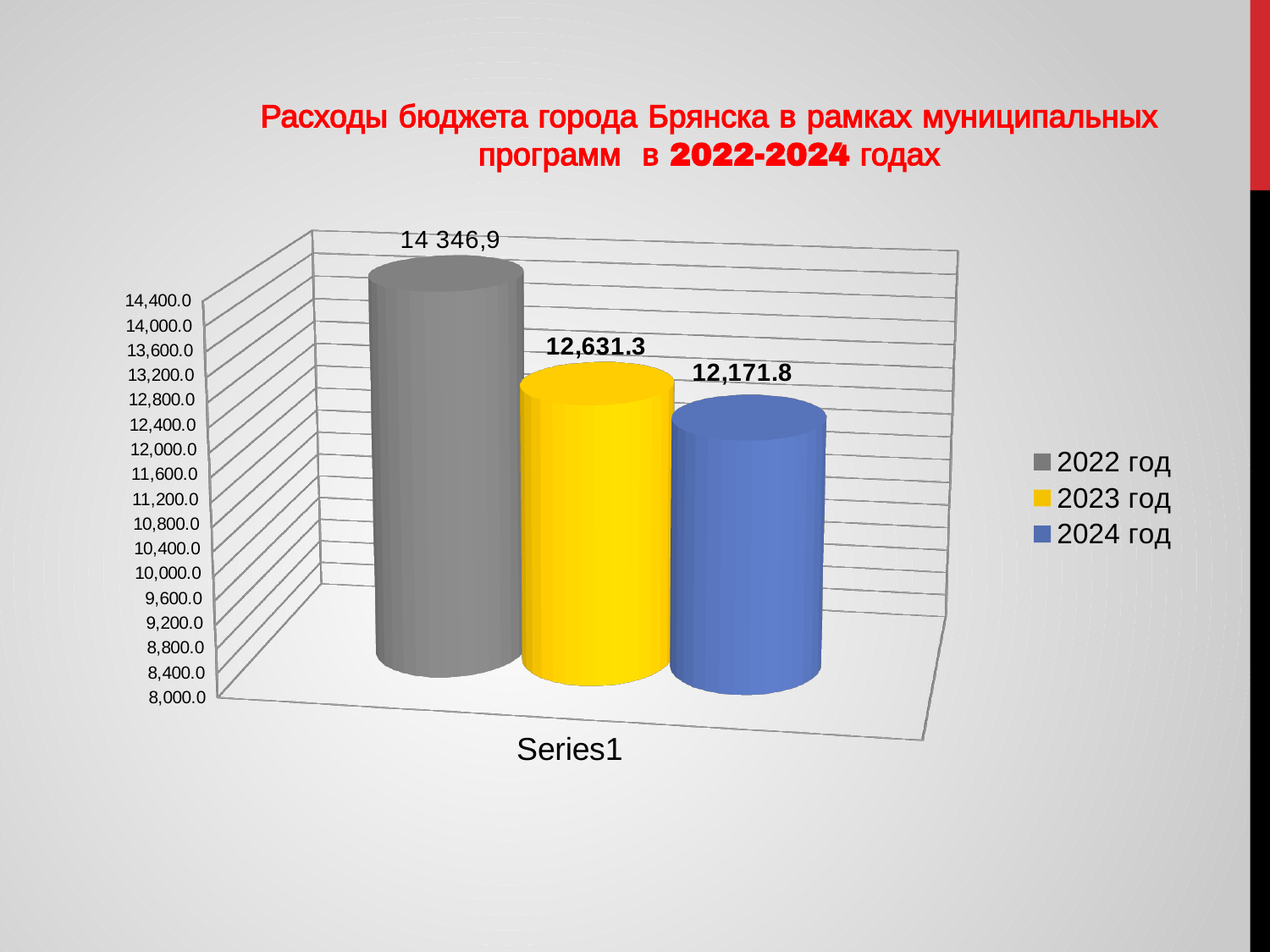

Расходы бюджета города Брянска в рамках муниципальных программ  в 2022-2024 годах

[unsupported chart]